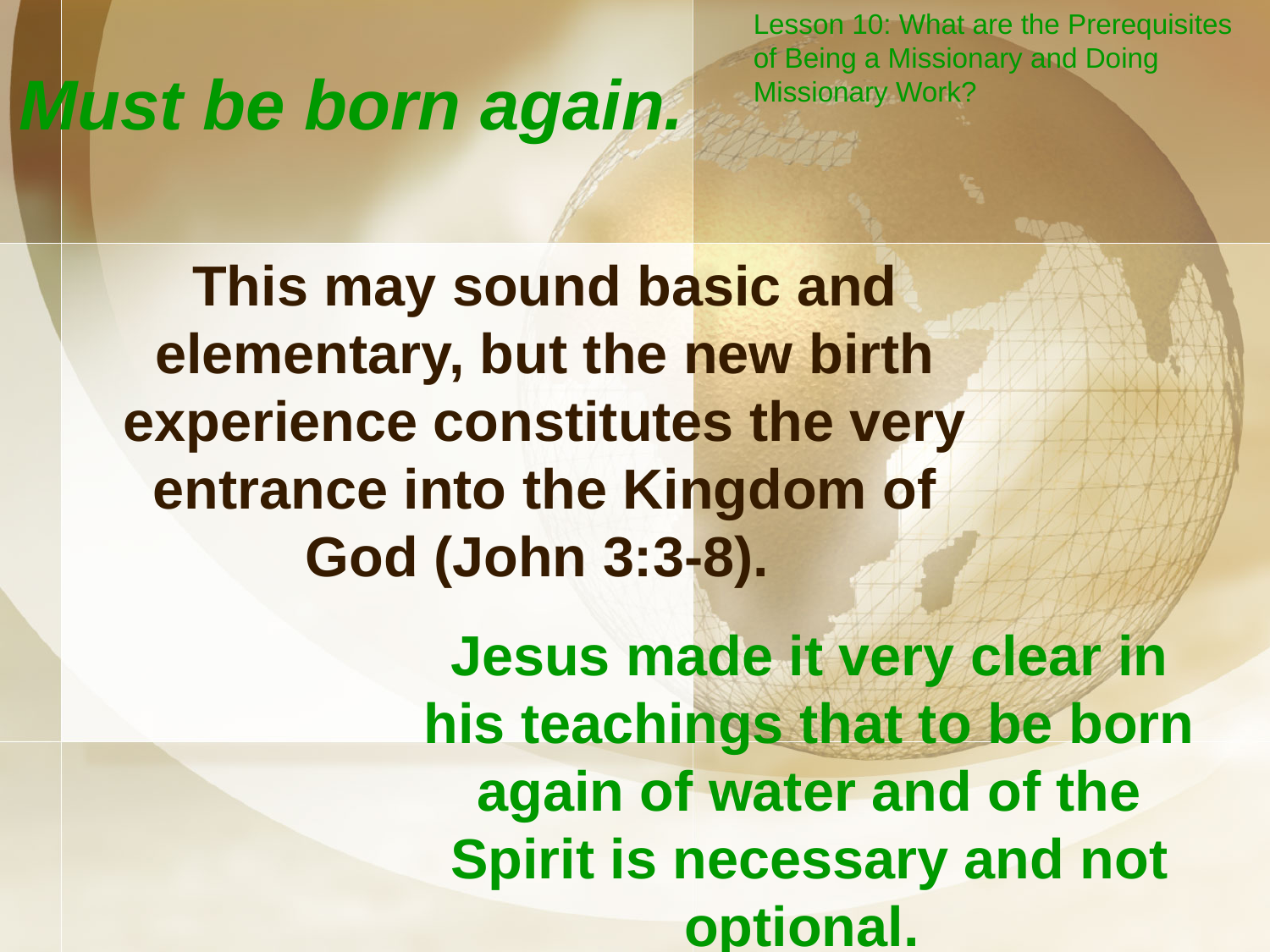

Lesson 10: What are the Prerequisites of Being a Missionary and Doing Missionary Work?
1. Must be born again.
This may sound basic and elementary, but the new birth experience constitutes the very entrance into the Kingdom of God (John 3:3-8).
Jesus made it very clear in his teachings that to be born again of water and of the Spirit is necessary and not optional.